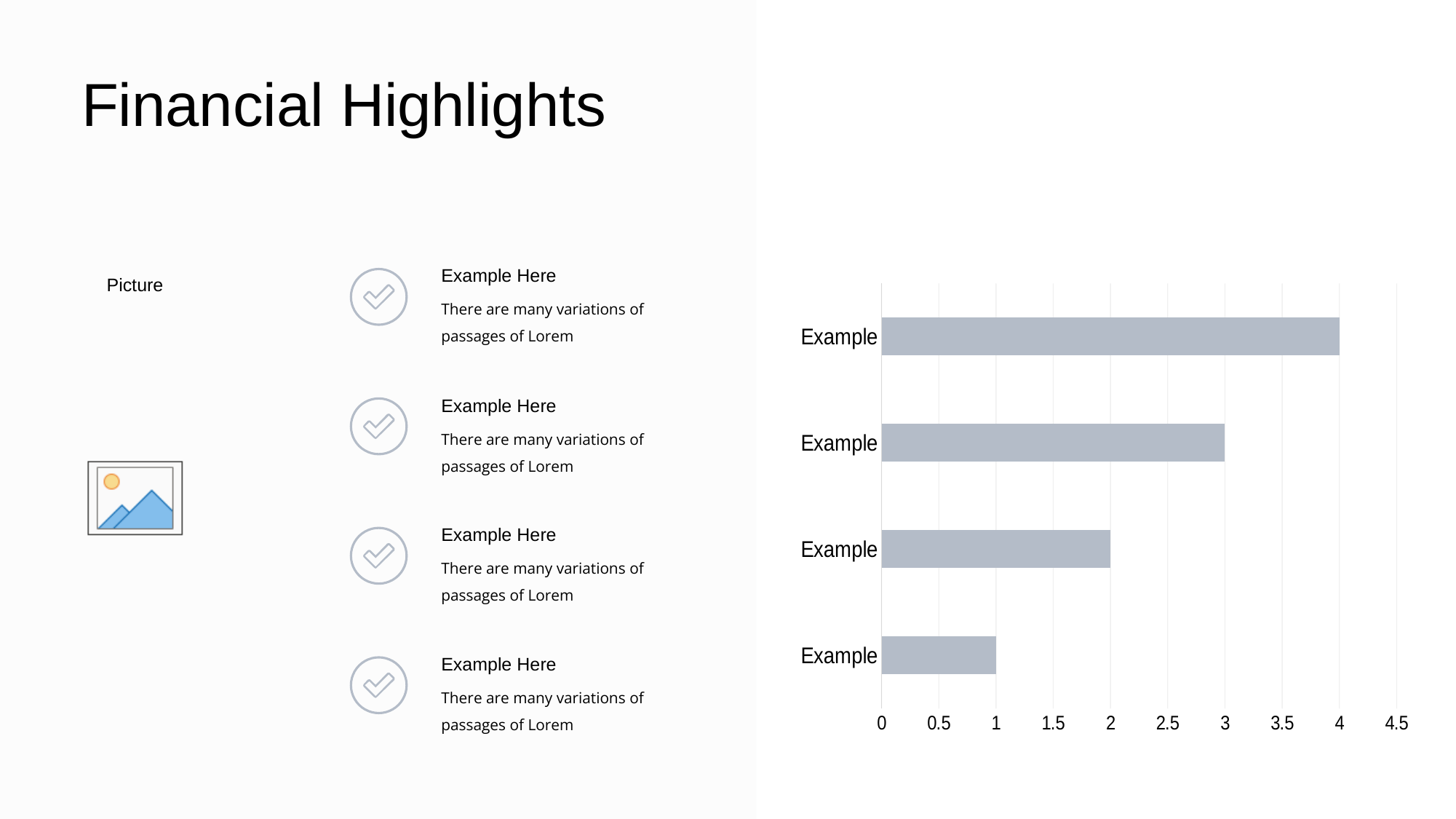

Financial Highlights

### Chart

| Category | Series 3 |
|---|---|
| Example | 1.0 |
| Example | 2.0 |
| Example | 3.0 |
| Example | 4.0 |
Example Here

There are many variations of passages of Lorem
Example Here

There are many variations of passages of Lorem
Example Here

There are many variations of passages of Lorem
Example Here

There are many variations of passages of Lorem